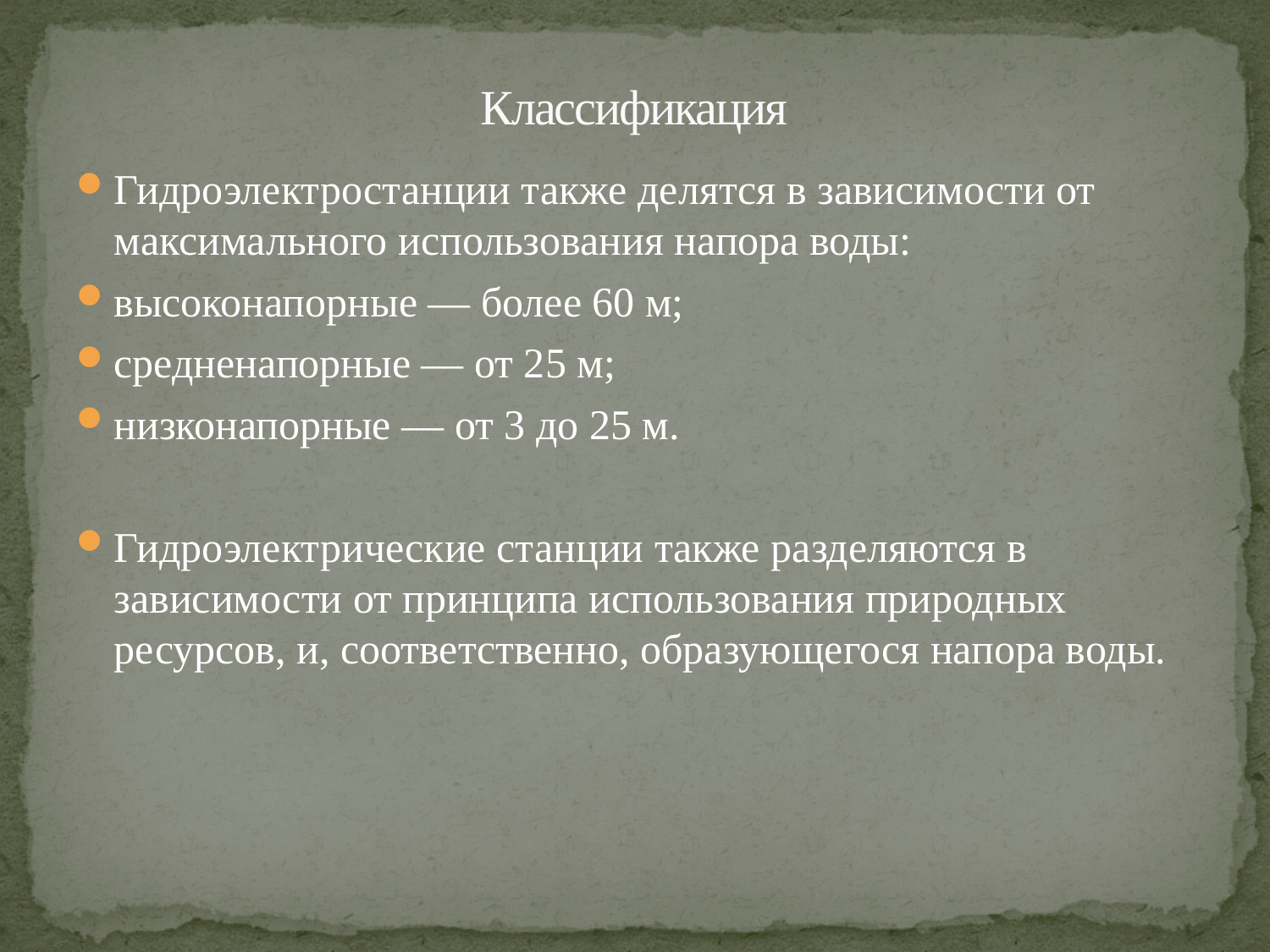

# Классификация
Гидроэлектростанции также делятся в зависимости от максимального использования напора воды:
высоконапорные — более 60 м;
средненапорные — от 25 м;
низконапорные — от 3 до 25 м.

Гидроэлектрические станции также разделяются в зависимости от принципа использования природных ресурсов, и, соответственно, образующегося напора воды.